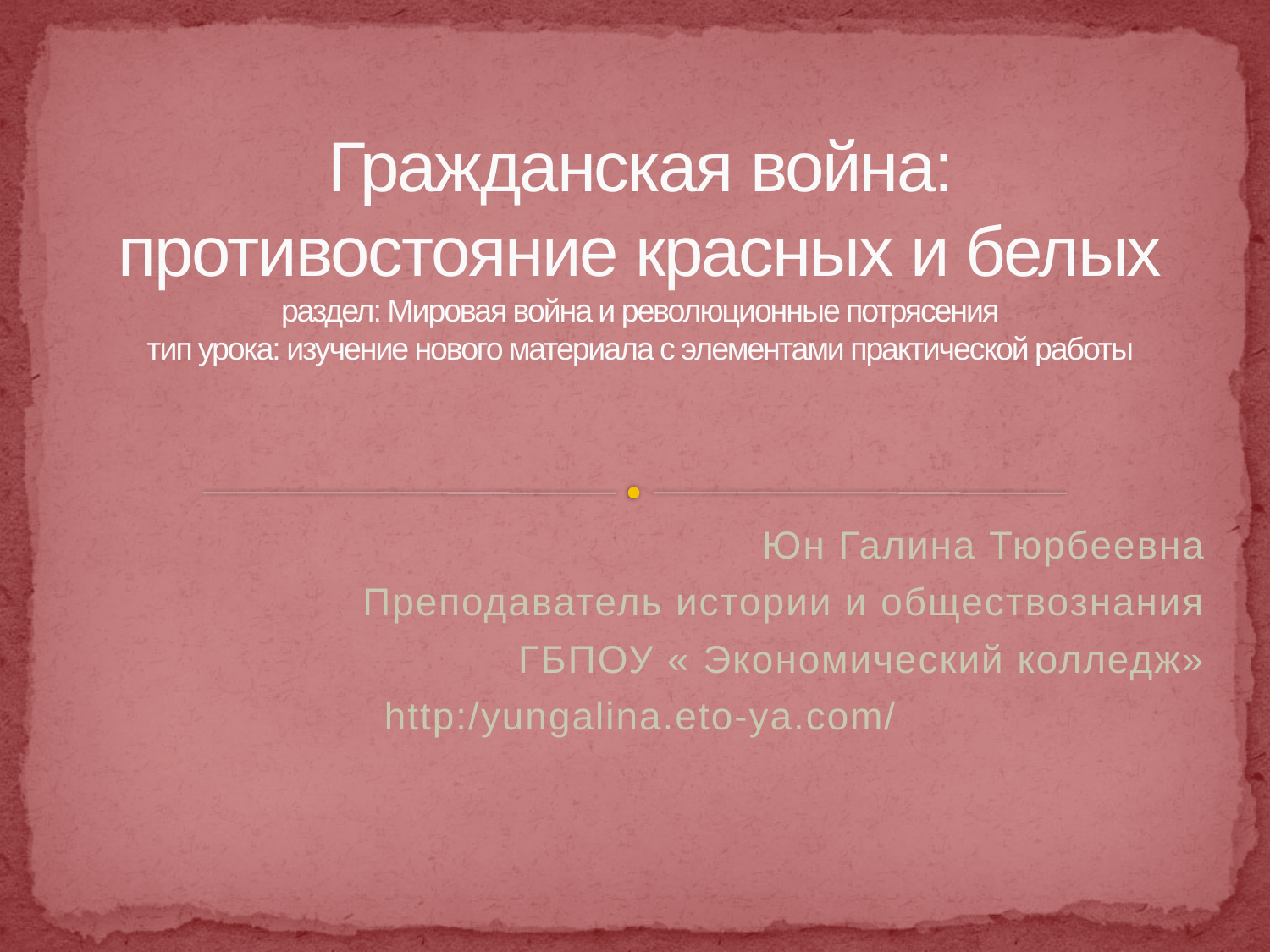

# Гражданская война: противостояние красных и белых раздел: Мировая война и революционные потрясения тип урока: изучение нового материала с элементами практической работы
Юн Галина Тюрбеевна
Преподаватель истории и обществознания
ГБПОУ « Экономический колледж»
http:/yungalina.eto-ya.com/